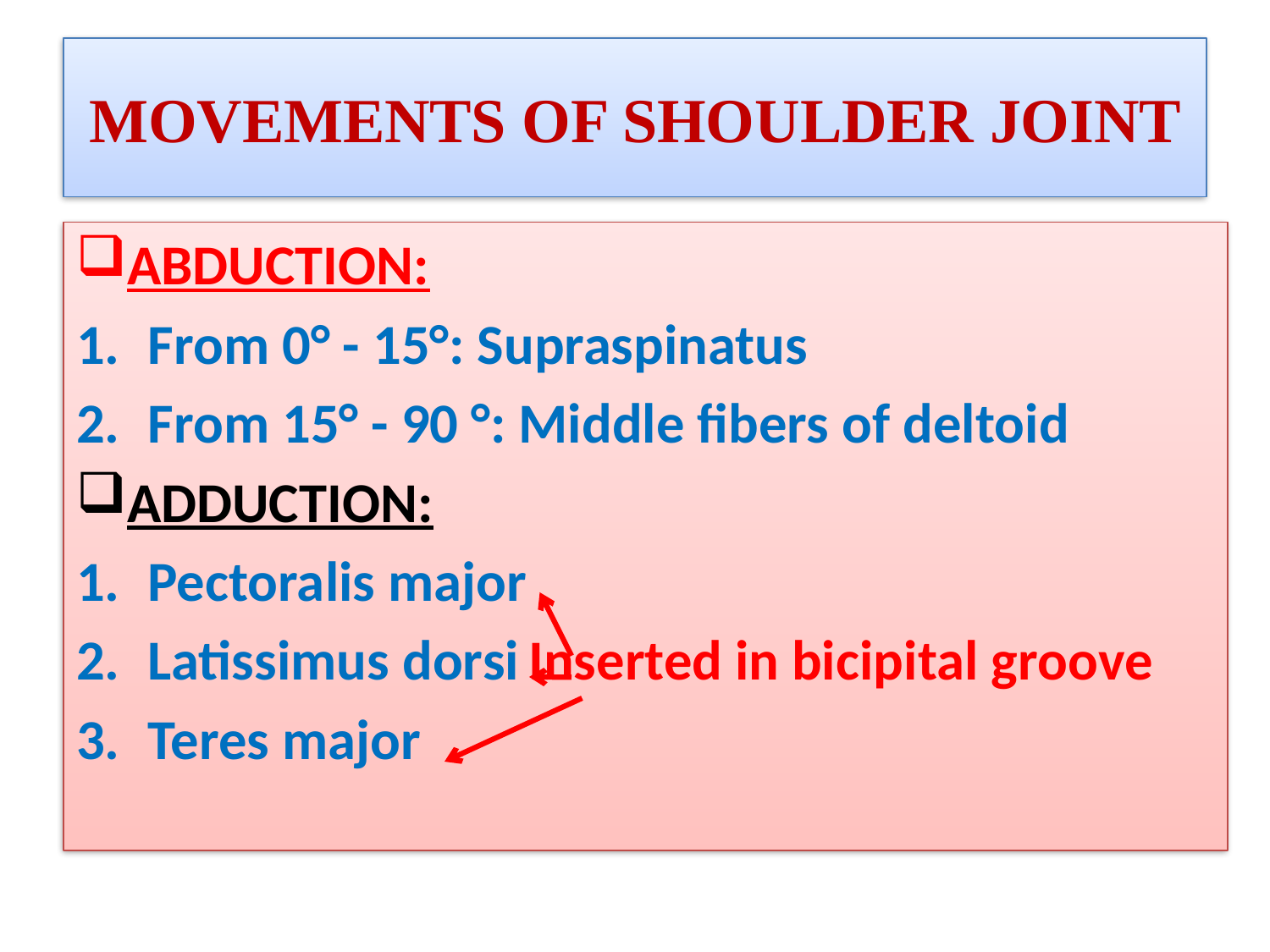

# MOVEMENTS OF SHOULDER JOINT
ABDUCTION:
From 0° - 15°: Supraspinatus
From 15° - 90 °: Middle fibers of deltoid
ADDUCTION:
Pectoralis major
Latissimus dorsi	Inserted in bicipital groove
Teres major